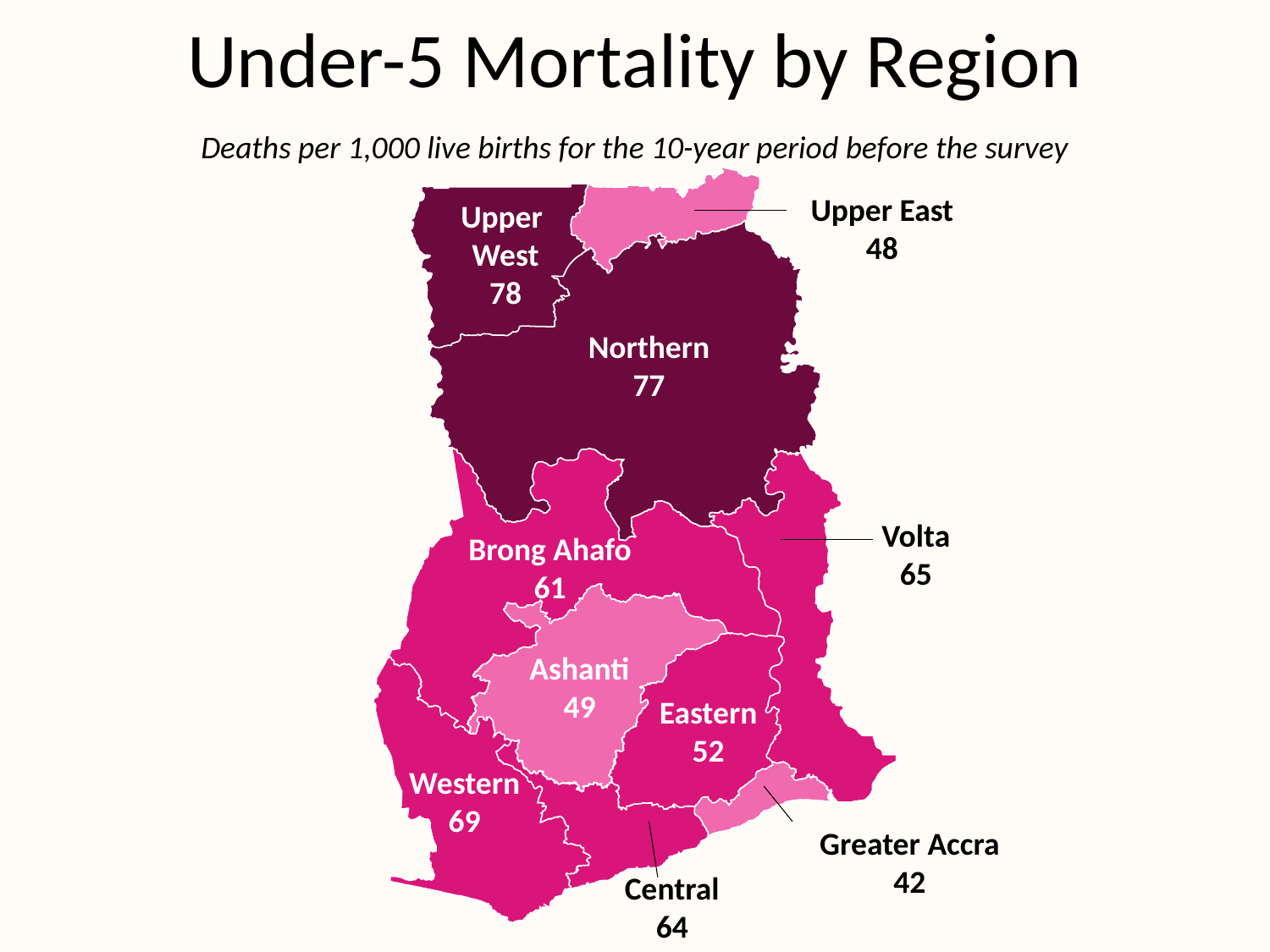

# Under-5 Mortality by Region
Deaths per 1,000 live births for the 10-year period before the survey

Upper East
48

Upper
West
78

Northern
77

Volta
65

Brong Ahafo
61

Ashanti
49

Eastern
52

Western
69

Greater Accra
42
Central
64